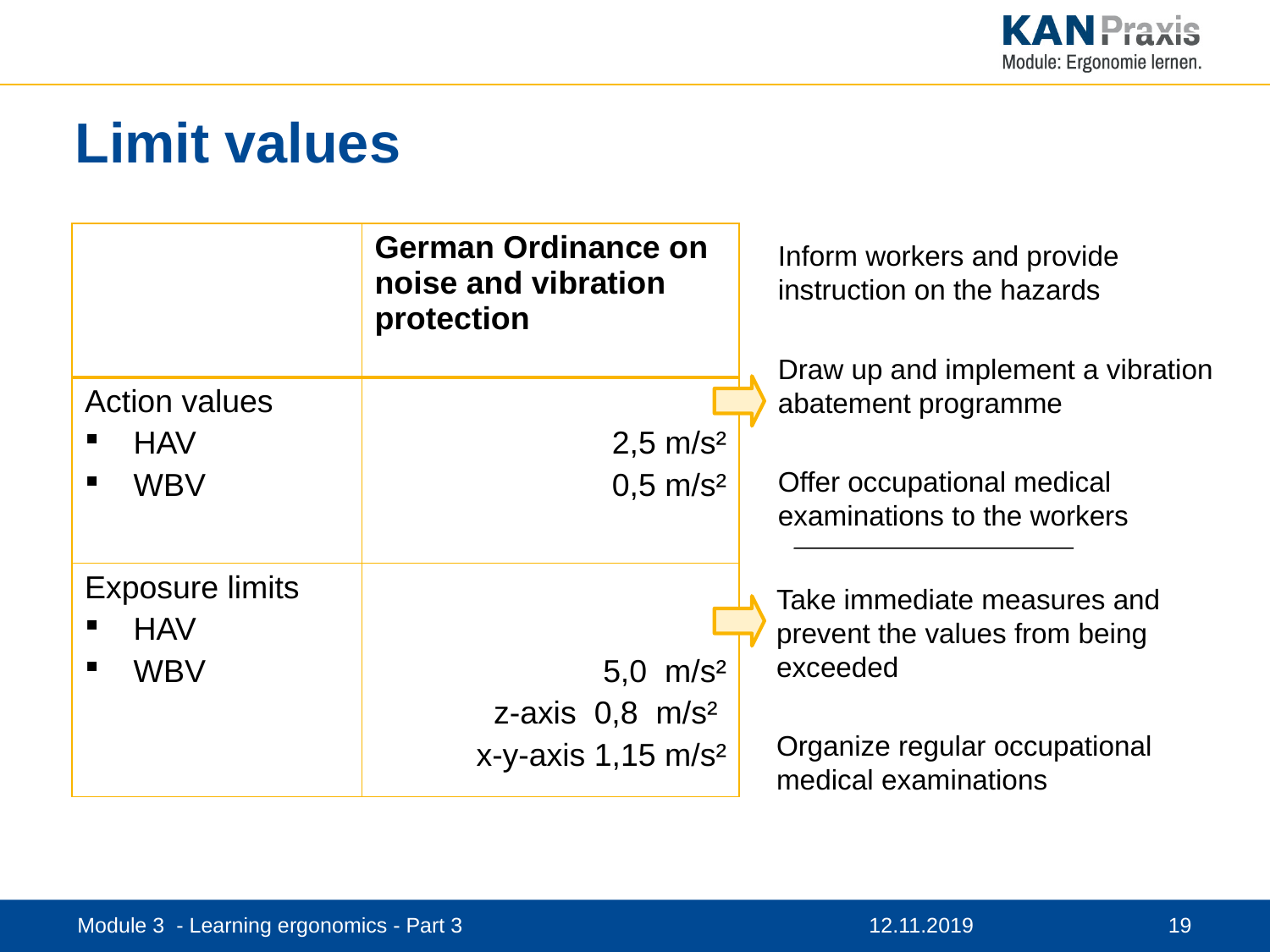

# Limit values
|  | German Ordinance on noise and vibration protection |
| --- | --- |
| Action values HAV WBV | 2,5 m/s² 0,5 m/s² |
| Exposure limits HAV WBV | 5,0 m/s² z-axis 0,8 m/s² x-y-axis 1,15 m/s² |
Inform workers and provide instruction on the hazards

Draw up and implement a vibration abatement programme

Offer occupational medical examinations to the workers

Take immediate measures and prevent the values from being exceeded

Organize regular occupational medical examinations

Module 3  - Learning ergonomics - Part 3
12.11.2019
19